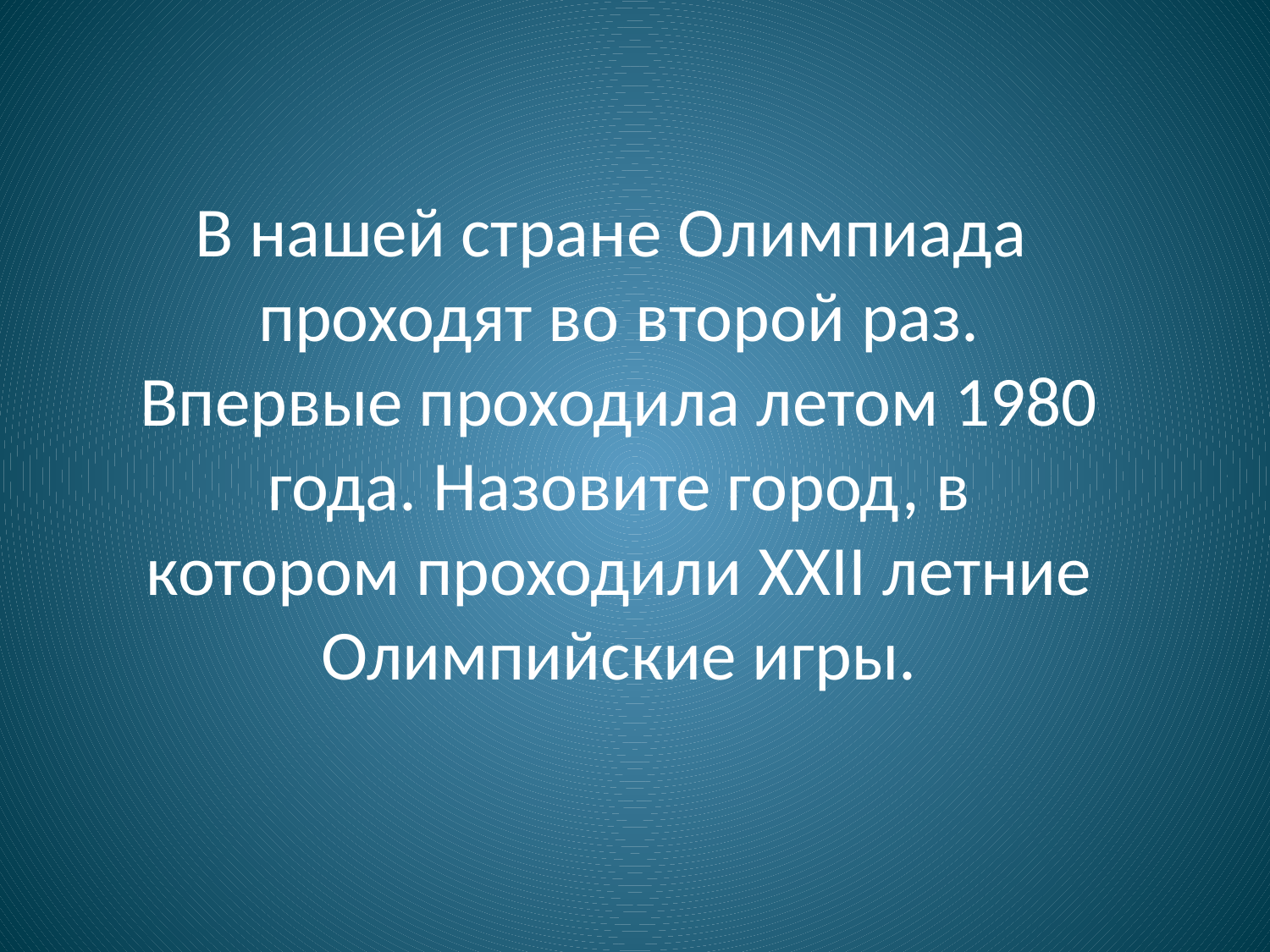

В нашей стране Олимпиада  проходят во второй раз. Впервые проходила летом 1980 года. Назовите город, в котором проходили XXII летние Олимпийские игры.